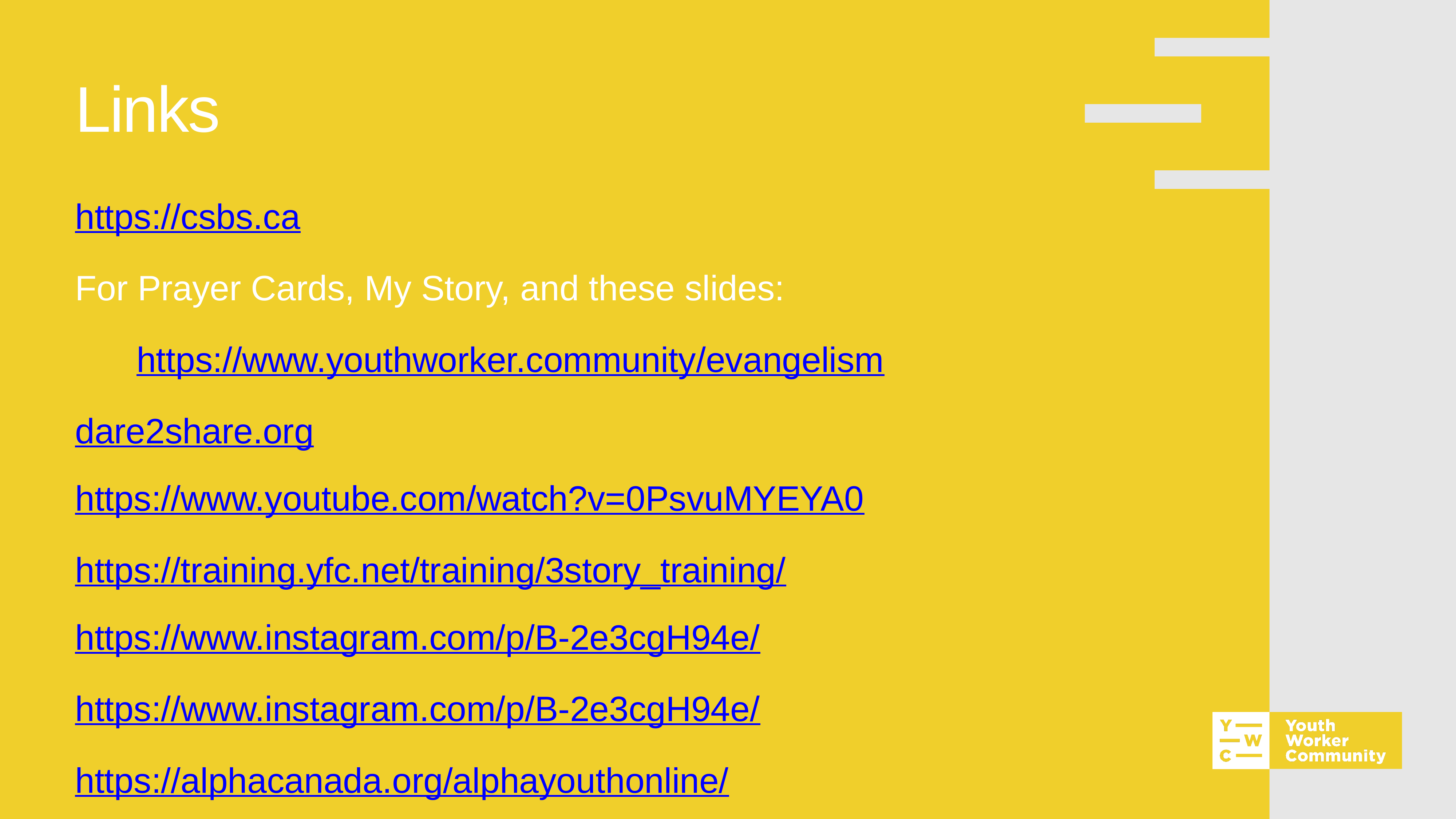

# Links
https://csbs.ca
For Prayer Cards, My Story, and these slides:
https://www.youthworker.community/evangelism
dare2share.org
https://www.youtube.com/watch?v=0PsvuMYEYA0
https://training.yfc.net/training/3story_training/
https://www.instagram.com/p/B-2e3cgH94e/
https://www.instagram.com/p/B-2e3cgH94e/
https://alphacanada.org/alphayouthonline/